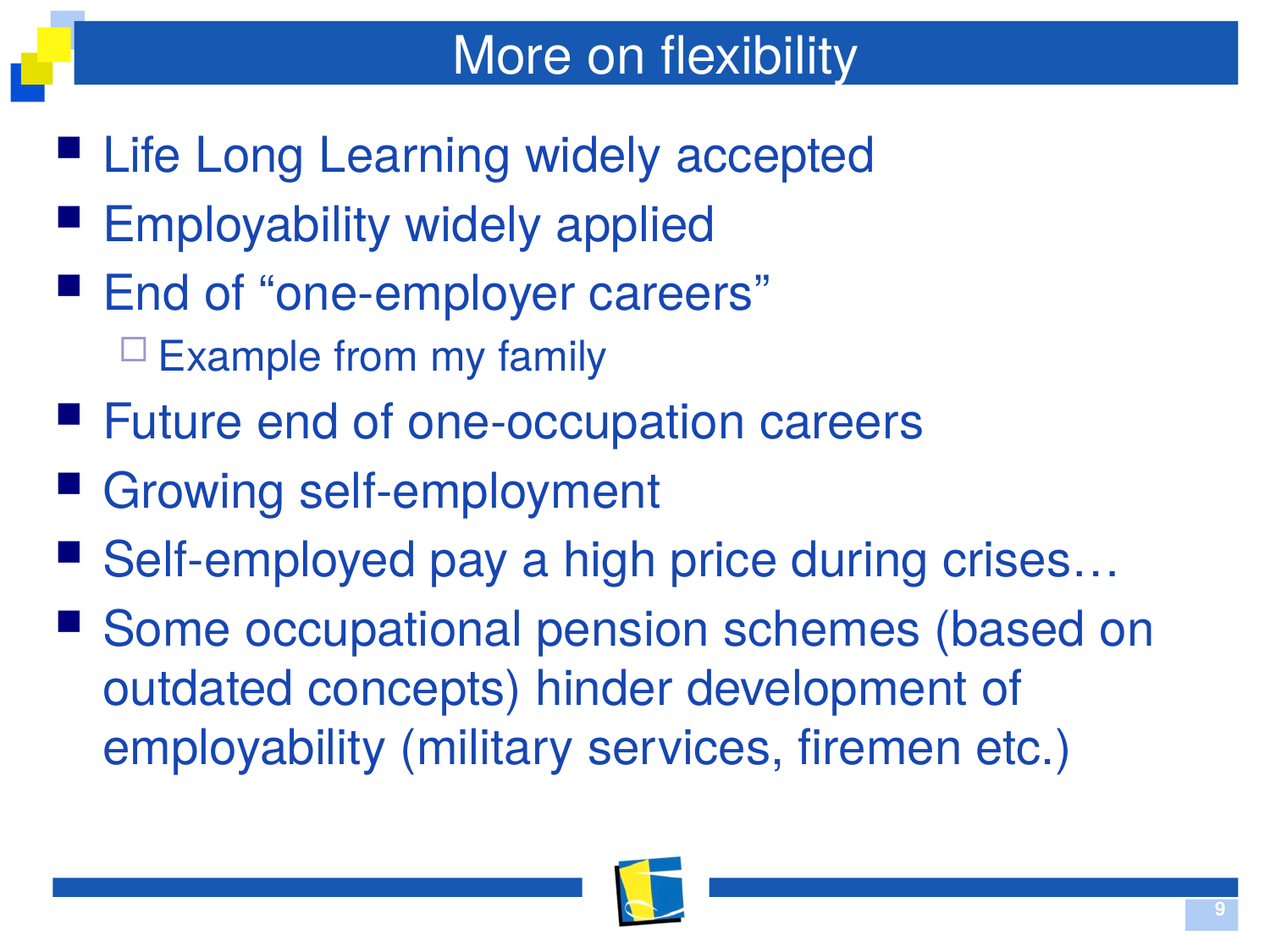

# More on flexibility
Life Long Learning widely accepted
Employability widely applied
End of “one-employer careers”
Example from my family
Future end of one-occupation careers
Growing self-employment
Self-employed pay a high price during crises…
Some occupational pension schemes (based on outdated concepts) hinder development of employability (military services, firemen etc.)
9